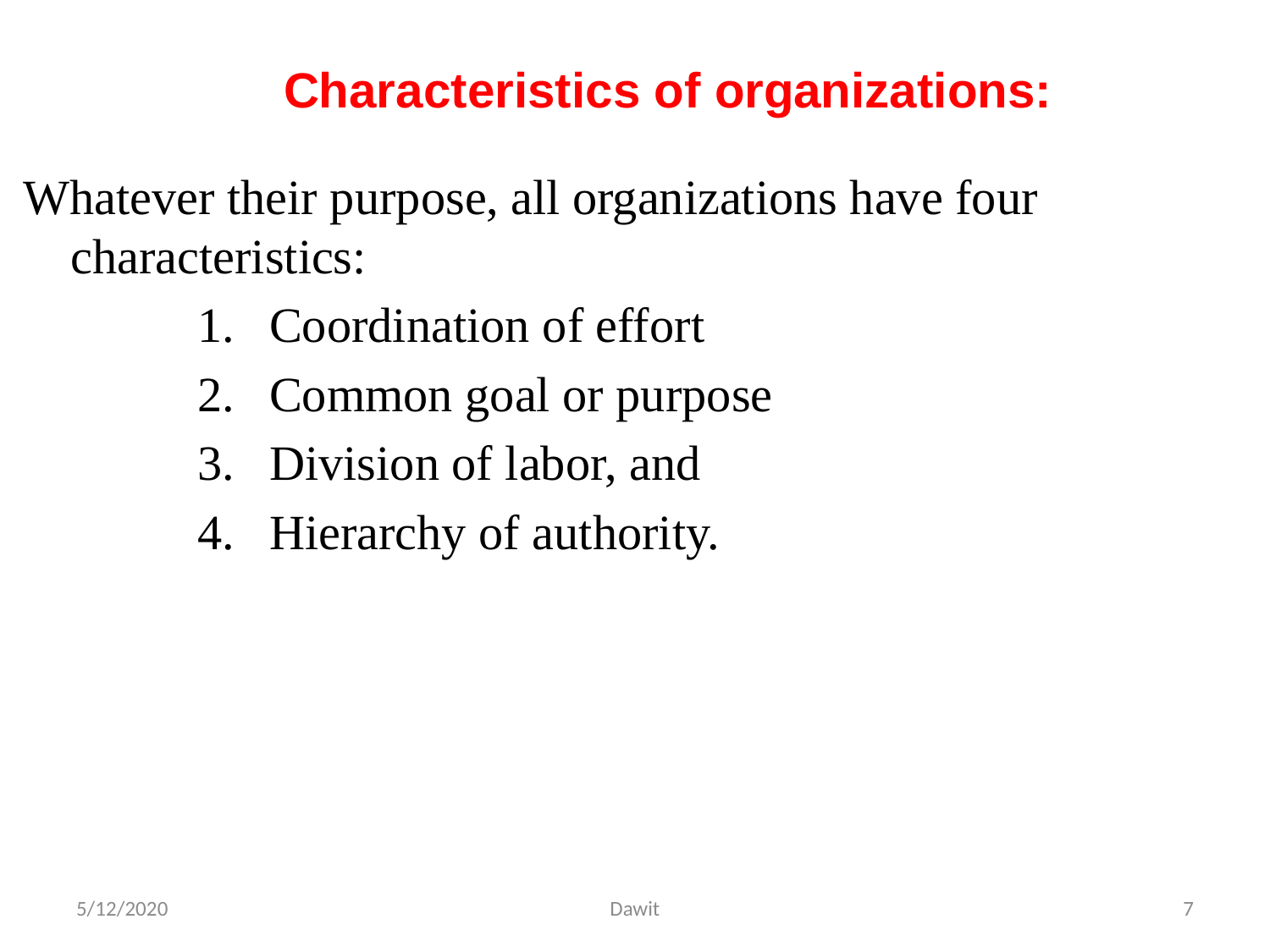

# Characteristics of organizations:
Whatever their purpose, all organizations have four characteristics:
Coordination of effort
Common goal or purpose
Division of labor, and
Hierarchy of authority.

5/12/2020
Dawit
7